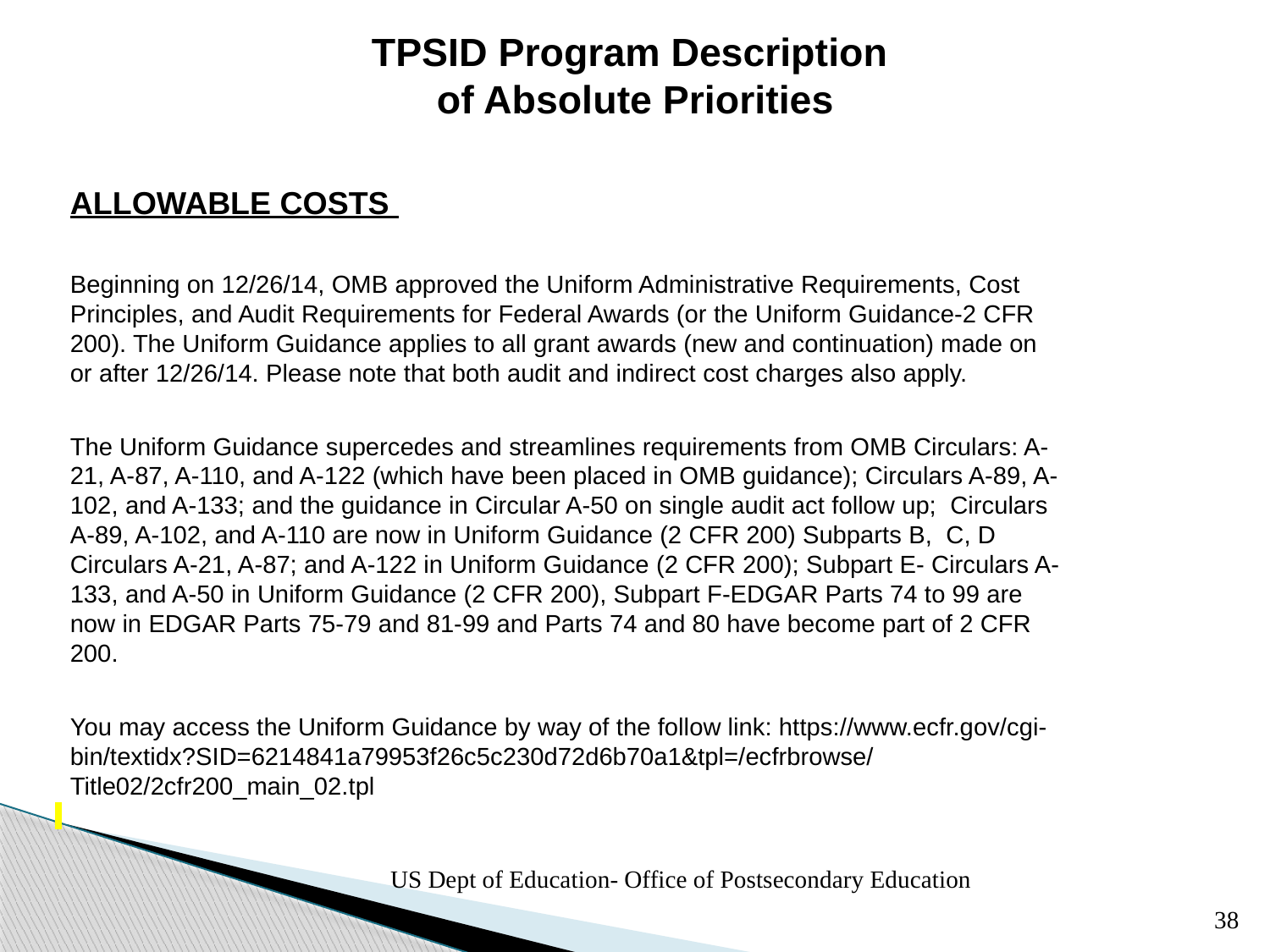

# TPSID Program Description of Absolute Priorities

Allowable Costs

Beginning on 12/26/14, OMB approved the Uniform Administrative Requirements, Cost Principles, and Audit Requirements for Federal Awards (or the Uniform Guidance-2 CFR 200). The Uniform Guidance applies to all grant awards (new and continuation) made on or after 12/26/14. Please note that both audit and indirect cost charges also apply.

The Uniform Guidance supercedes and streamlines requirements from OMB Circulars: A-21, A-87, A-110, and A-122 (which have been placed in OMB guidance); Circulars A-89, A-102, and A-133; and the guidance in Circular A-50 on single audit act follow up;  Circulars A-89, A-102, and A-110 are now in Uniform Guidance (2 CFR 200) Subparts B,  C, D Circulars A-21, A-87; and A-122 in Uniform Guidance (2 CFR 200); Subpart E- Circulars A-133, and A-50 in Uniform Guidance (2 CFR 200), Subpart F-EDGAR Parts 74 to 99 are now in EDGAR Parts 75-79 and 81-99 and Parts 74 and 80 have become part of 2 CFR 200.

You may access the Uniform Guidance by way of the follow link: https://www.ecfr.gov/cgi-bin/textidx?SID=6214841a79953f26c5c230d72d6b70a1&tpl=/ecfrbrowse/Title02/2cfr200_main_02.tpl

US Dept of Education- Office of Postsecondary Education
38